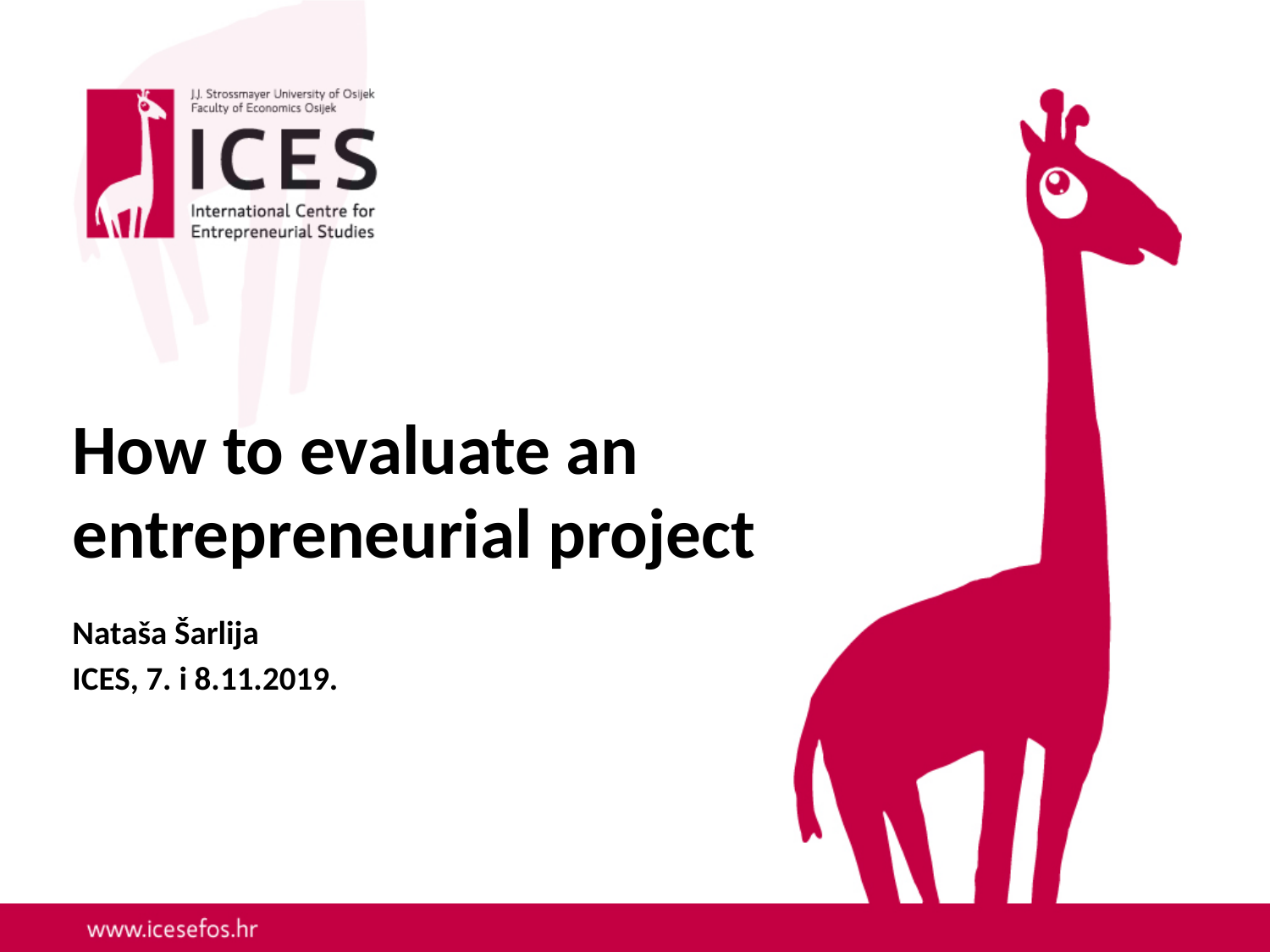

# How to evaluate an entrepreneurial project
Nataša Šarlija
ICES, 7. i 8.11.2019.